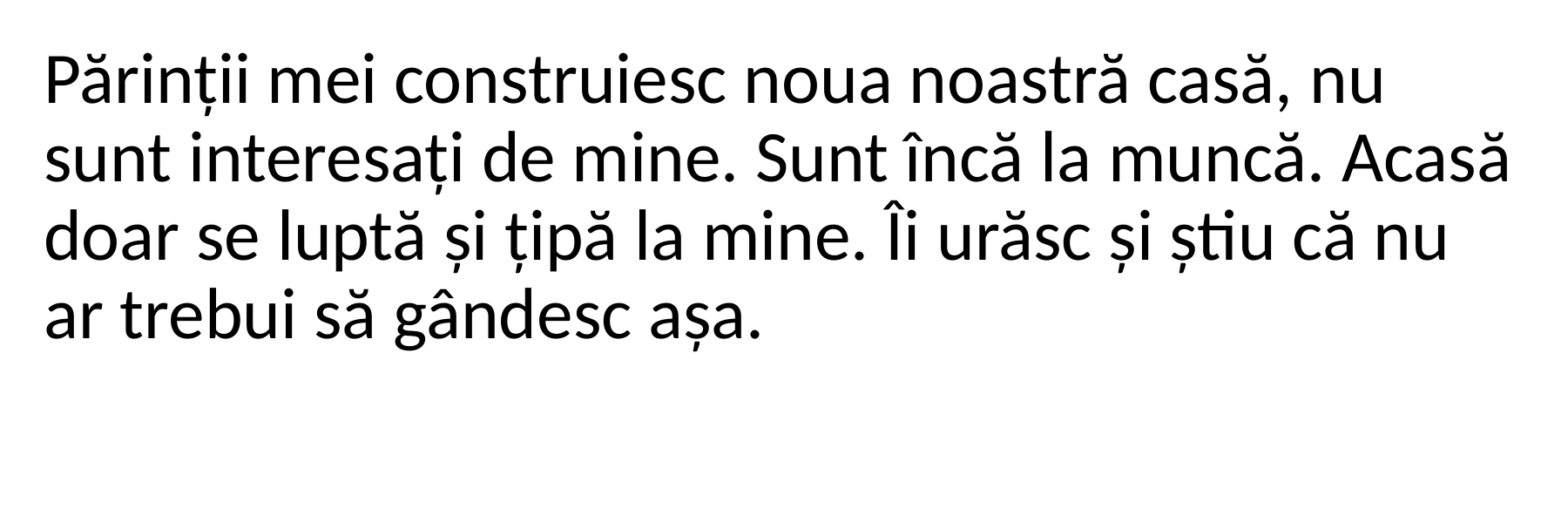

Părinții mei construiesc noua noastră casă, nu sunt interesați de mine. Sunt încă la muncă. Acasă doar se luptă și țipă la mine. Îi urăsc și știu că nu ar trebui să gândesc așa.